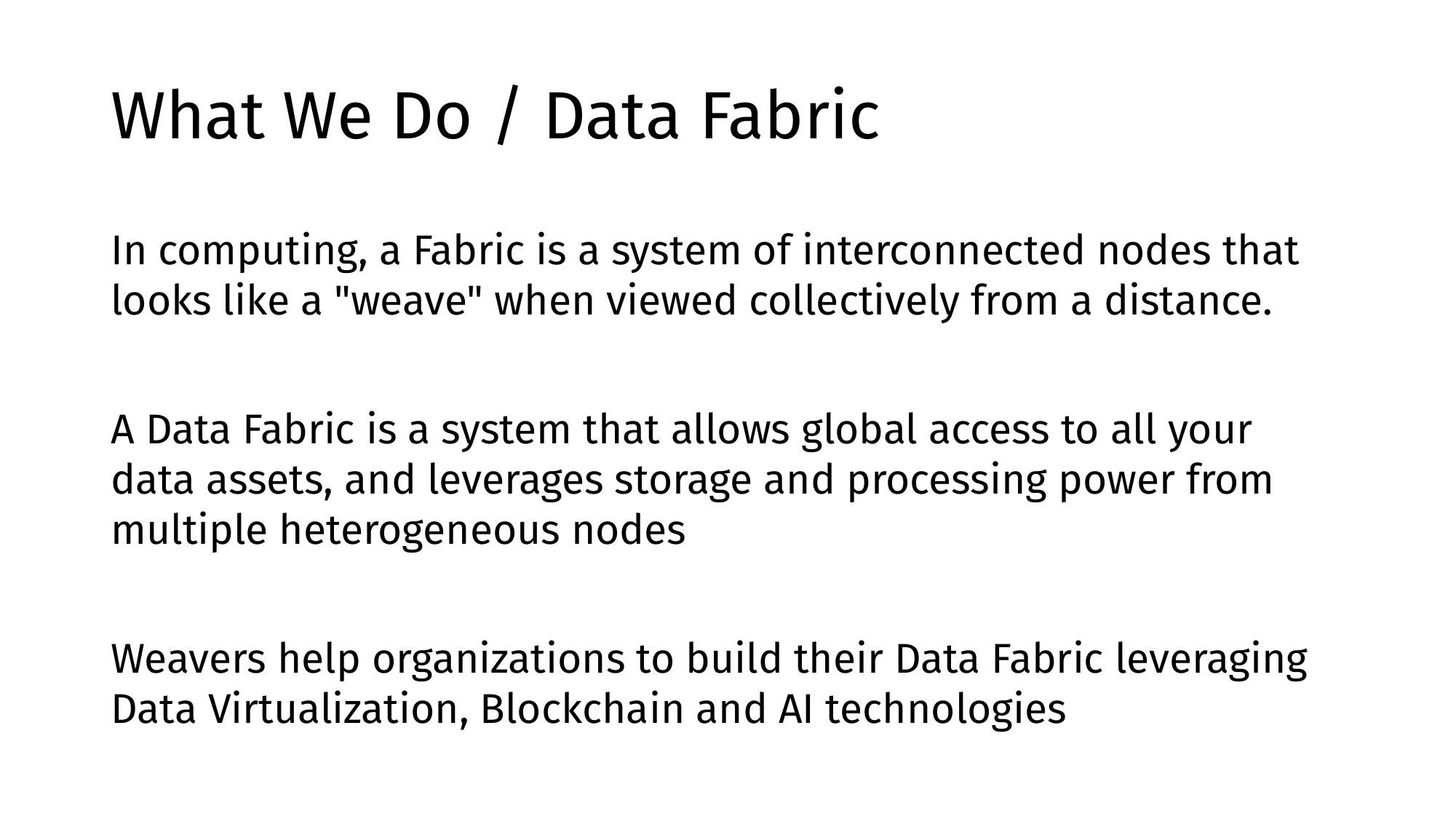

# What We Do / Data Fabric
In computing, a Fabric is a system of interconnected nodes that looks like a "weave" when viewed collectively from a distance.

A Data Fabric is a system that allows global access to all your data assets, and leverages storage and processing power from multiple heterogeneous nodes

Weavers help organizations to build their Data Fabric leveraging Data Virtualization, Blockchain and AI technologies